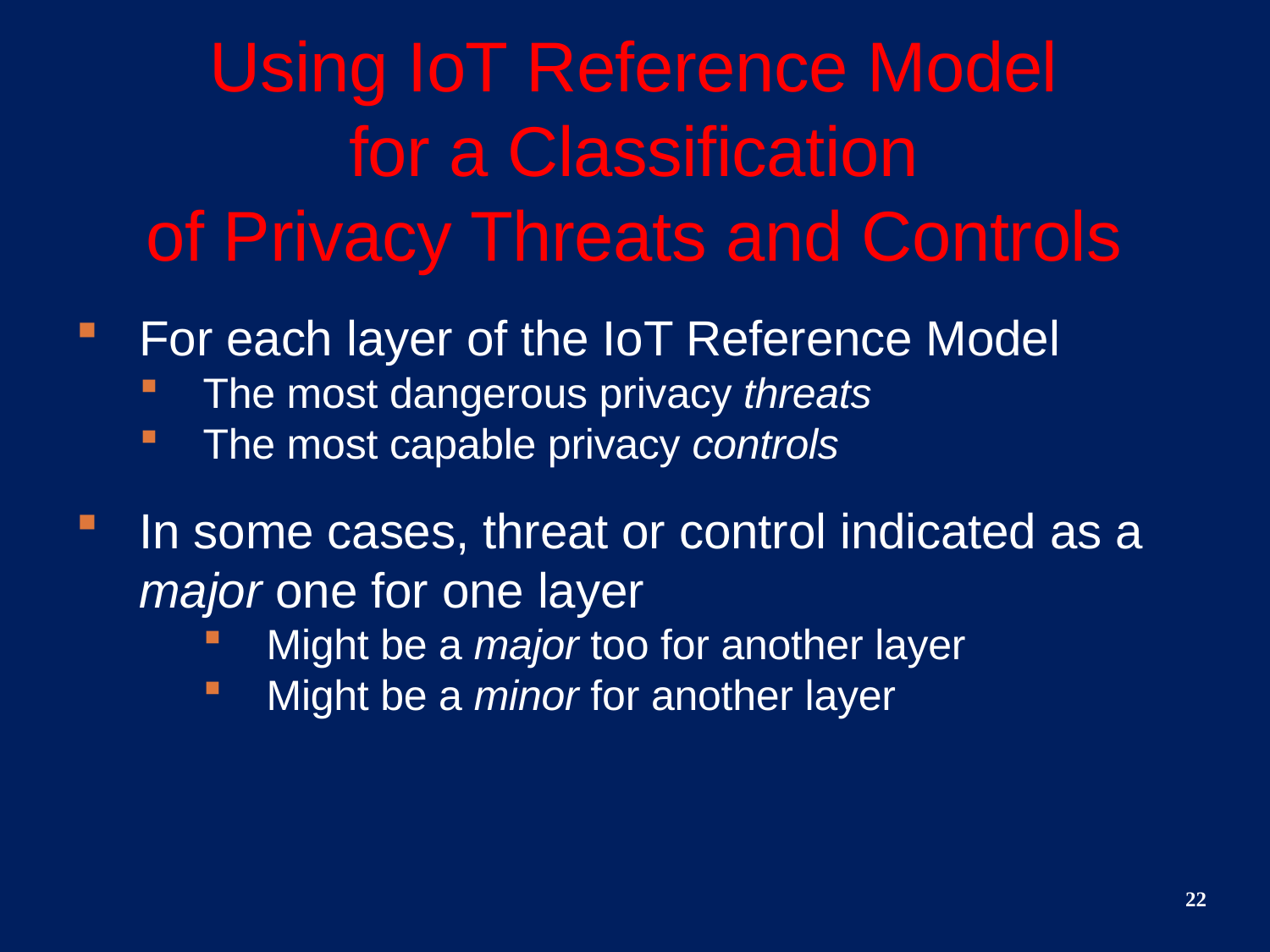

# Using IoT Reference Model for a Classification of Privacy Threats and Controls
For each layer of the IoT Reference Model
The most dangerous privacy threats
The most capable privacy controls
In some cases, threat or control indicated as a major one for one layer
Might be a major too for another layer
Might be a minor for another layer
22